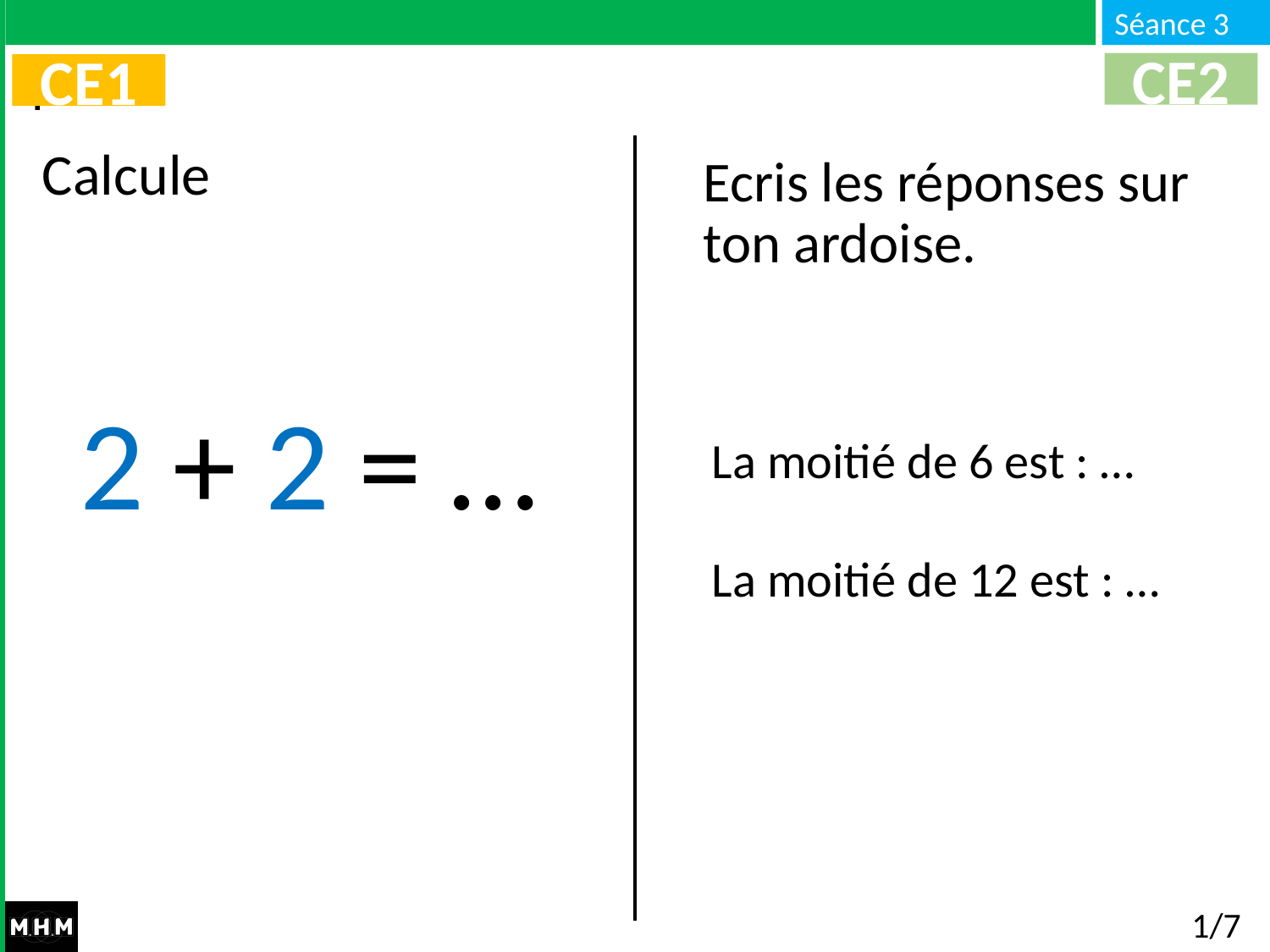

CE2
CE1
Ecris les réponses sur ton ardoise.
# Calcule
La moitié de 6 est : …
La moitié de 12 est : …

2 + 2 = …
1/7